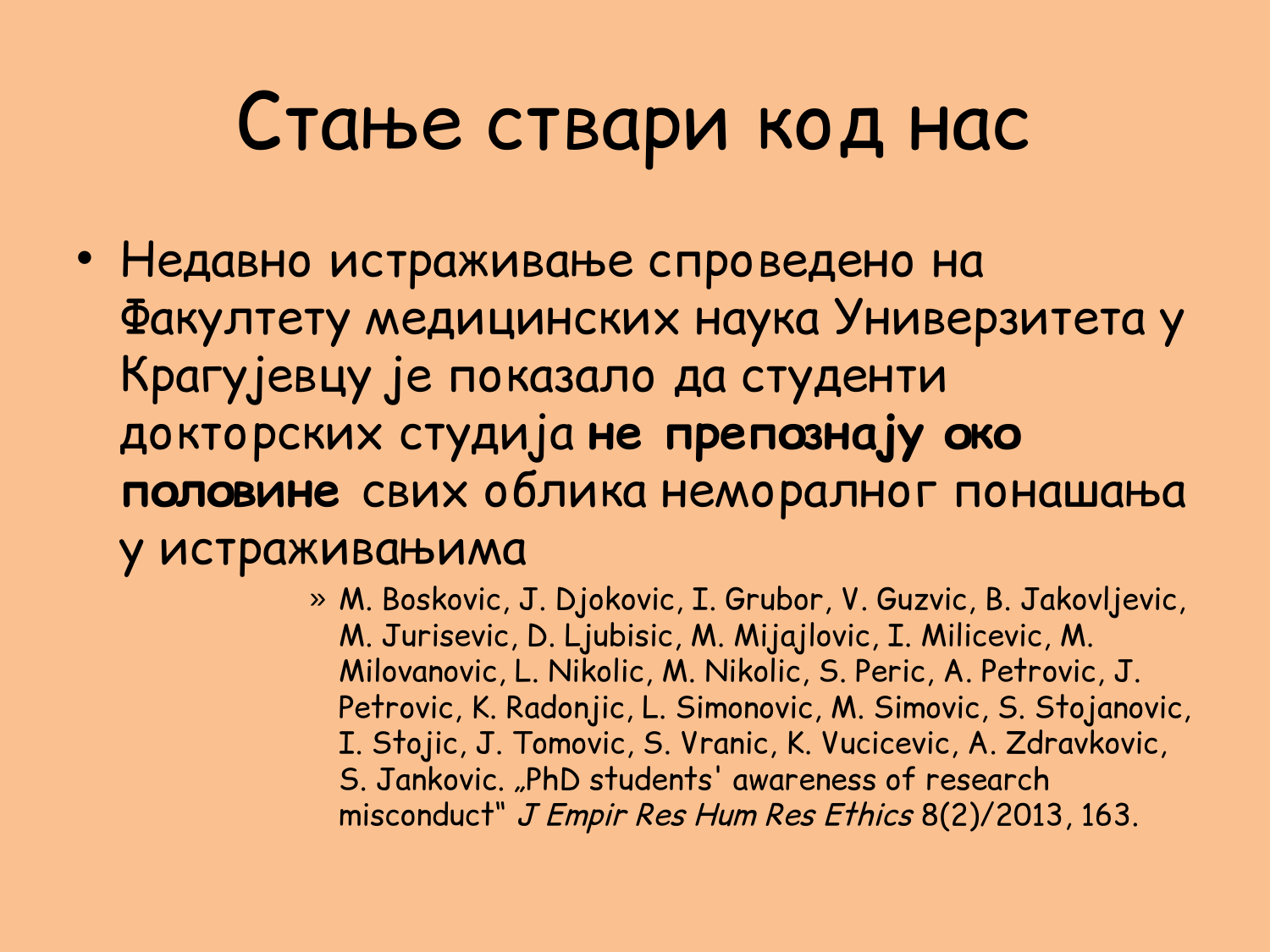

# Стање ствари код нас
Недавно истраживање спроведено на Факултету медицинских наука Универзитета у Крагујевцу је показало да студенти докторских студија не препознају око половине свих облика неморалног понашања у истраживањима
M. Boskovic, J. Djokovic, I. Grubor, V. Guzvic, B. Jakovljevic, M. Jurisevic, D. Ljubisic, M. Mijajlovic, I. Milicevic, M. Milovanovic, L. Nikolic, M. Nikolic, S. Peric, A. Petrovic, J. Petrovic, K. Radonjic, L. Simonovic, M. Simovic, S. Stojanovic, I. Stojic, J. Tomovic, S. Vranic, K. Vucicevic, A. Zdravkovic, S. Jankovic. „PhD students' awareness of research misconduct“ J Empir Res Hum Res Ethics 8(2)/2013, 163.